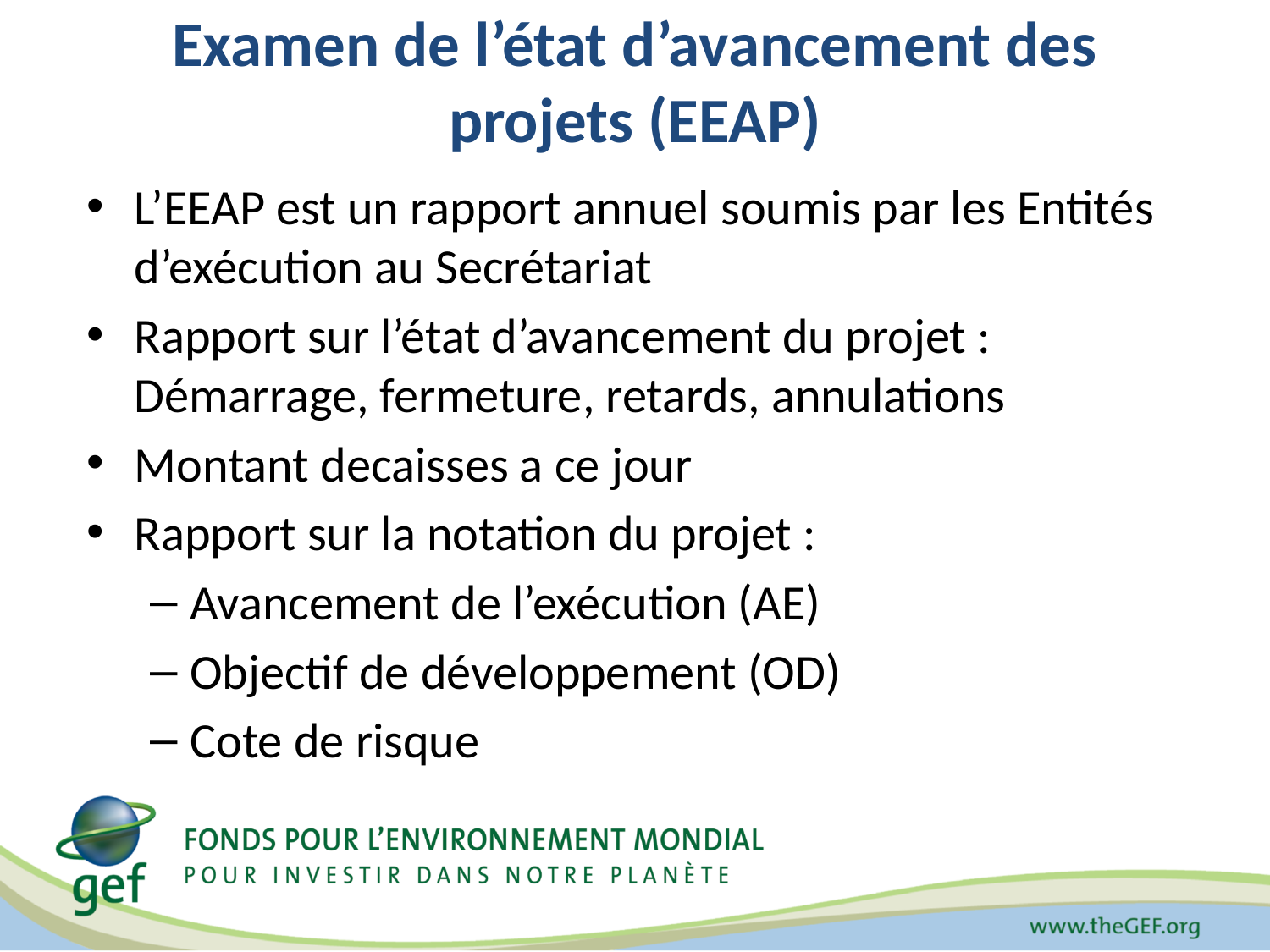

# Examen de l’état d’avancement des projets (EEAP)
L’EEAP est un rapport annuel soumis par les Entités d’exécution au Secrétariat
Rapport sur l’état d’avancement du projet : Démarrage, fermeture, retards, annulations
Montant decaisses a ce jour
Rapport sur la notation du projet :
Avancement de l’exécution (AE)
Objectif de développement (OD)
Cote de risque